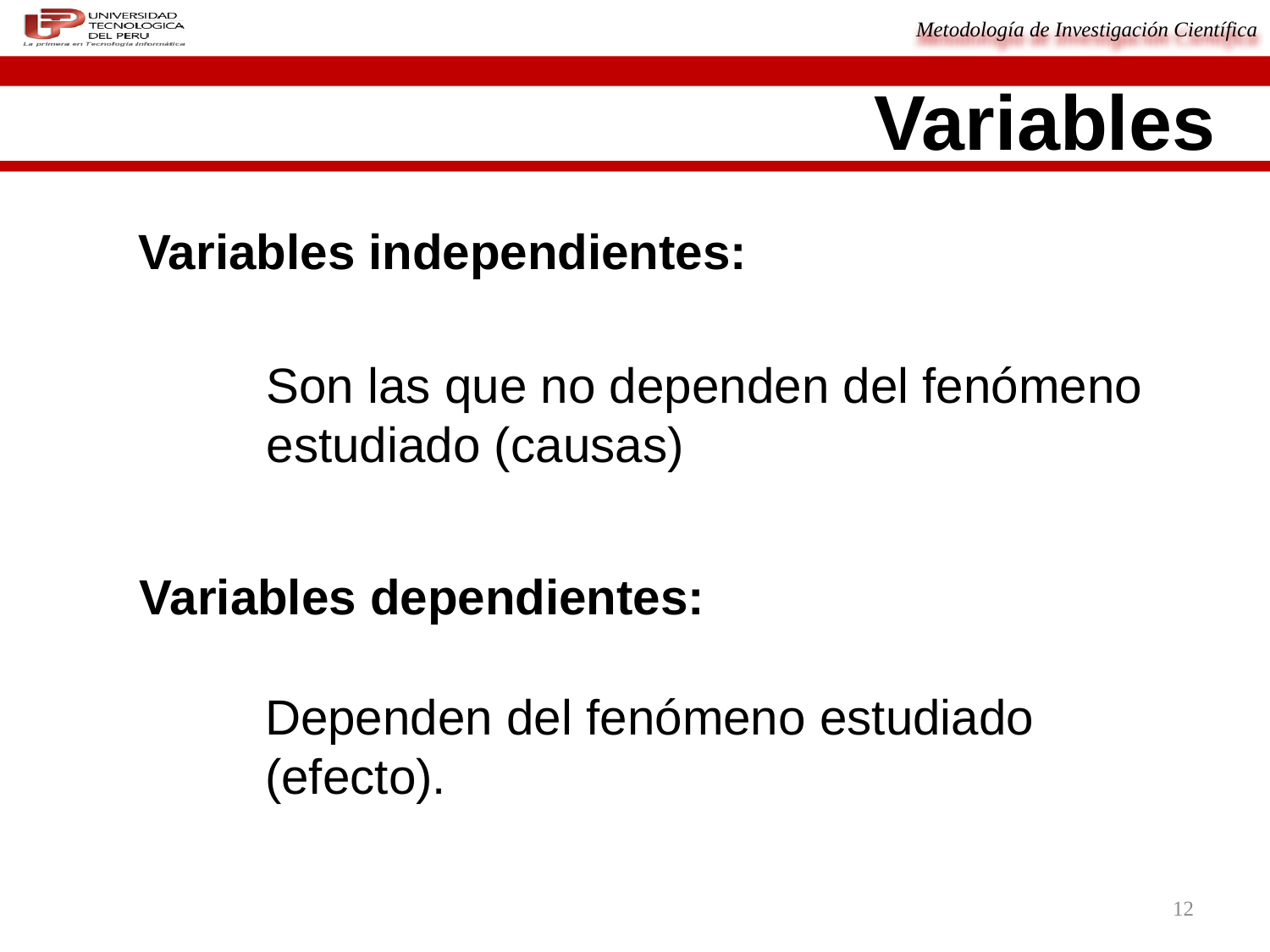

Variables
Variables independientes:
Variables dependientes:
Son las que no dependen del fenómeno estudiado (causas)
Dependen del fenómeno estudiado
(efecto).
12